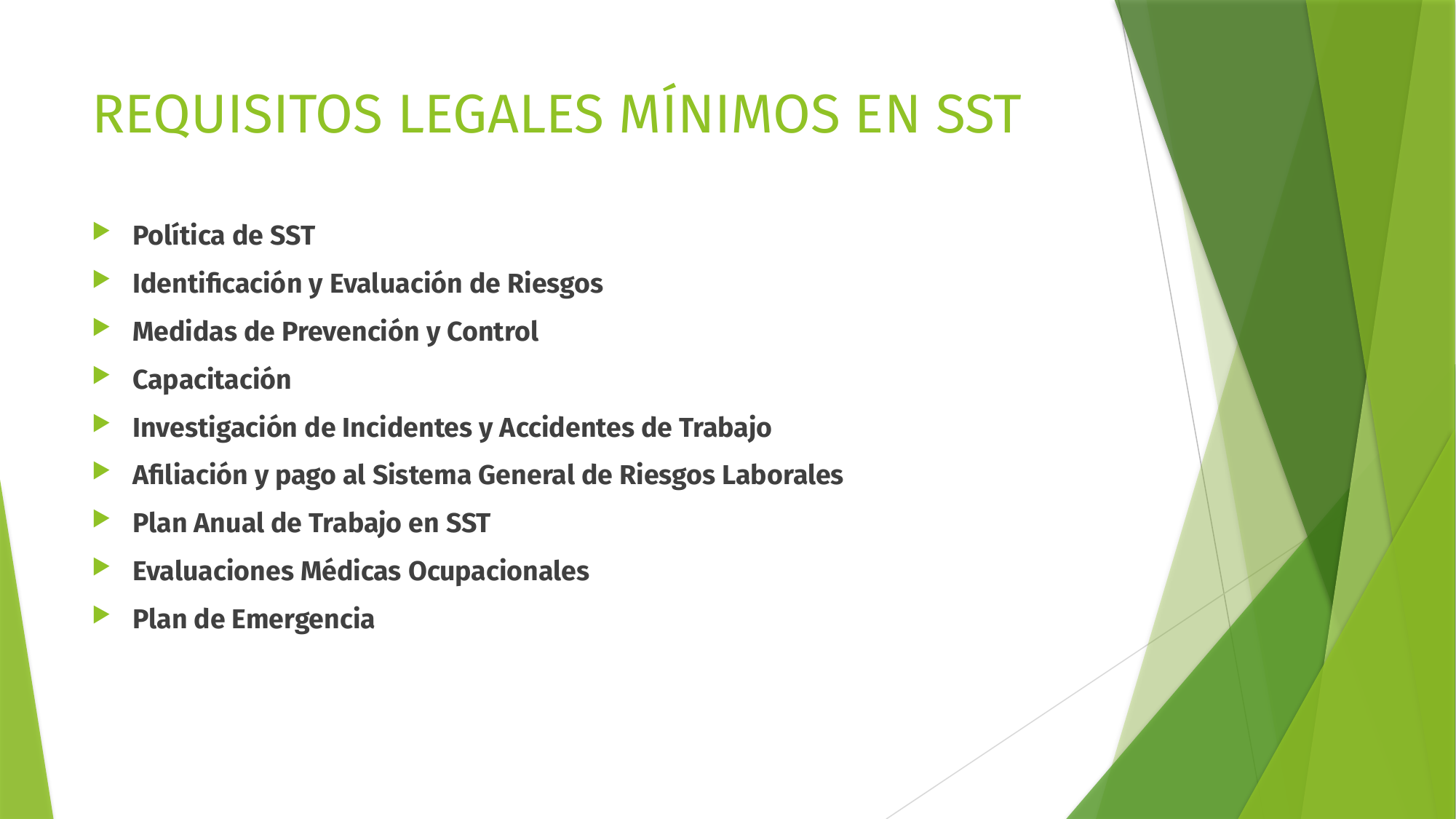

# REQUISITOS LEGALES MÍNIMOS EN SST
Política de SST
Identificación y Evaluación de Riesgos
Medidas de Prevención y Control
Capacitación
Investigación de Incidentes y Accidentes de Trabajo
Afiliación y pago al Sistema General de Riesgos Laborales
Plan Anual de Trabajo en SST
Evaluaciones Médicas Ocupacionales
Plan de Emergencia